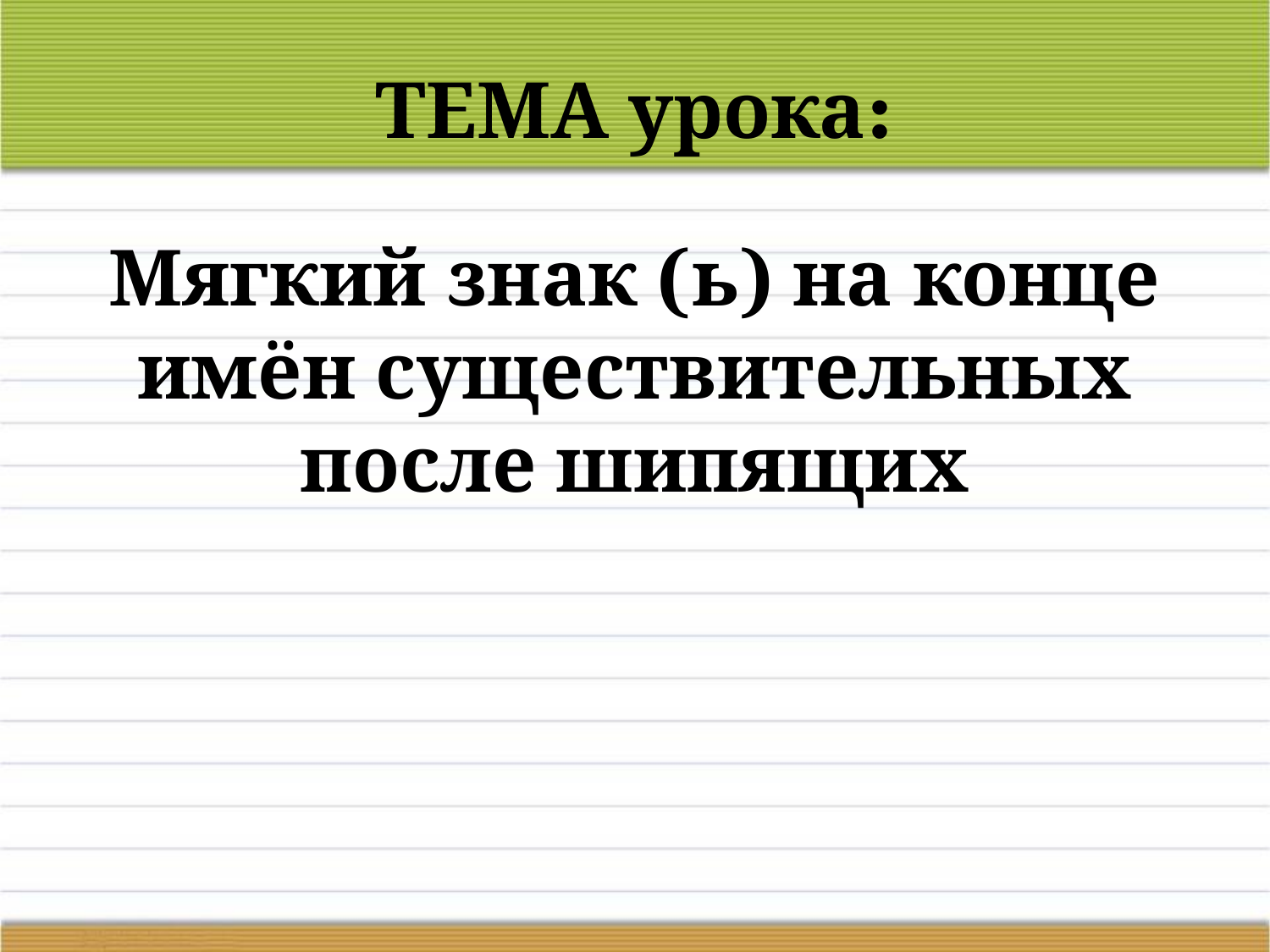

# ТЕМА урока:
Мягкий знак (ь) на конце имён существительных после шипящих